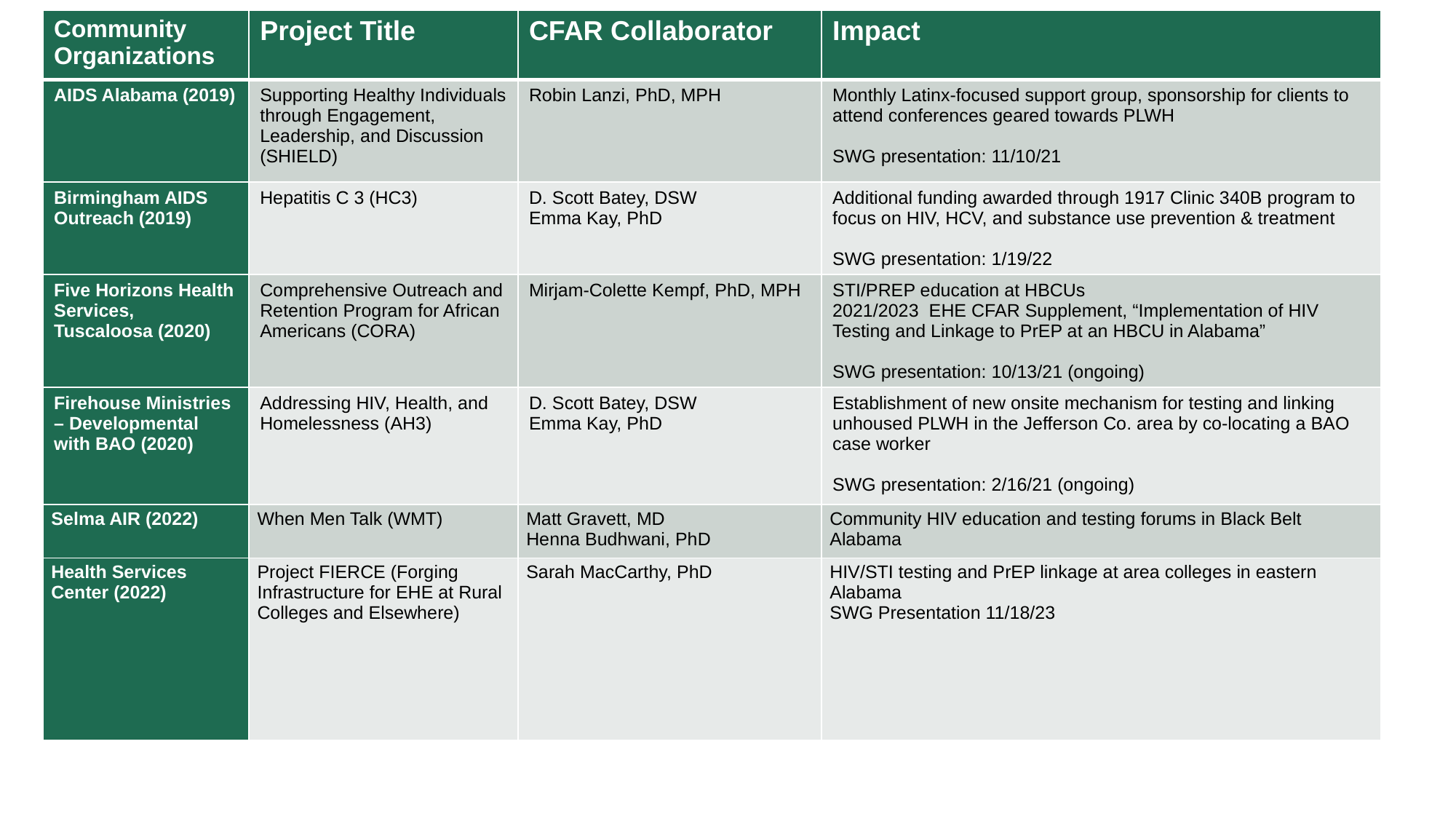

| Community Organizations | Project Title | CFAR Collaborator | Impact |
| --- | --- | --- | --- |
| AIDS Alabama (2019) | Supporting Healthy Individuals through Engagement, Leadership, and Discussion (SHIELD) | Robin Lanzi, PhD, MPH | Monthly Latinx-focused support group, sponsorship for clients to attend conferences geared towards PLWH SWG presentation: 11/10/21 |
| Birmingham AIDS Outreach (2019) | Hepatitis C 3 (HC3) | D. Scott Batey, DSW Emma Kay, PhD | Additional funding awarded through 1917 Clinic 340B program to focus on HIV, HCV, and substance use prevention & treatment SWG presentation: 1/19/22 |
| Five Horizons Health Services, Tuscaloosa (2020) | Comprehensive Outreach and Retention Program for African Americans (CORA) | Mirjam-Colette Kempf, PhD, MPH | STI/PREP education at HBCUs 2021/2023 EHE CFAR Supplement, “Implementation of HIV Testing and Linkage to PrEP at an HBCU in Alabama” SWG presentation: 10/13/21 (ongoing) |
| Firehouse Ministries – Developmental with BAO (2020) | Addressing HIV, Health, and Homelessness (AH3) | D. Scott Batey, DSW Emma Kay, PhD | Establishment of new onsite mechanism for testing and linking unhoused PLWH in the Jefferson Co. area by co-locating a BAO case worker SWG presentation: 2/16/21 (ongoing) |
| Selma AIR (2022) | When Men Talk (WMT) | Matt Gravett, MD Henna Budhwani, PhD | Community HIV education and testing forums in Black Belt Alabama |
| Health Services Center (2022) | Project FIERCE (Forging Infrastructure for EHE at Rural Colleges and Elsewhere) | Sarah MacCarthy, PhD | HIV/STI testing and PrEP linkage at area colleges in eastern Alabama SWG Presentation 11/18/23 |